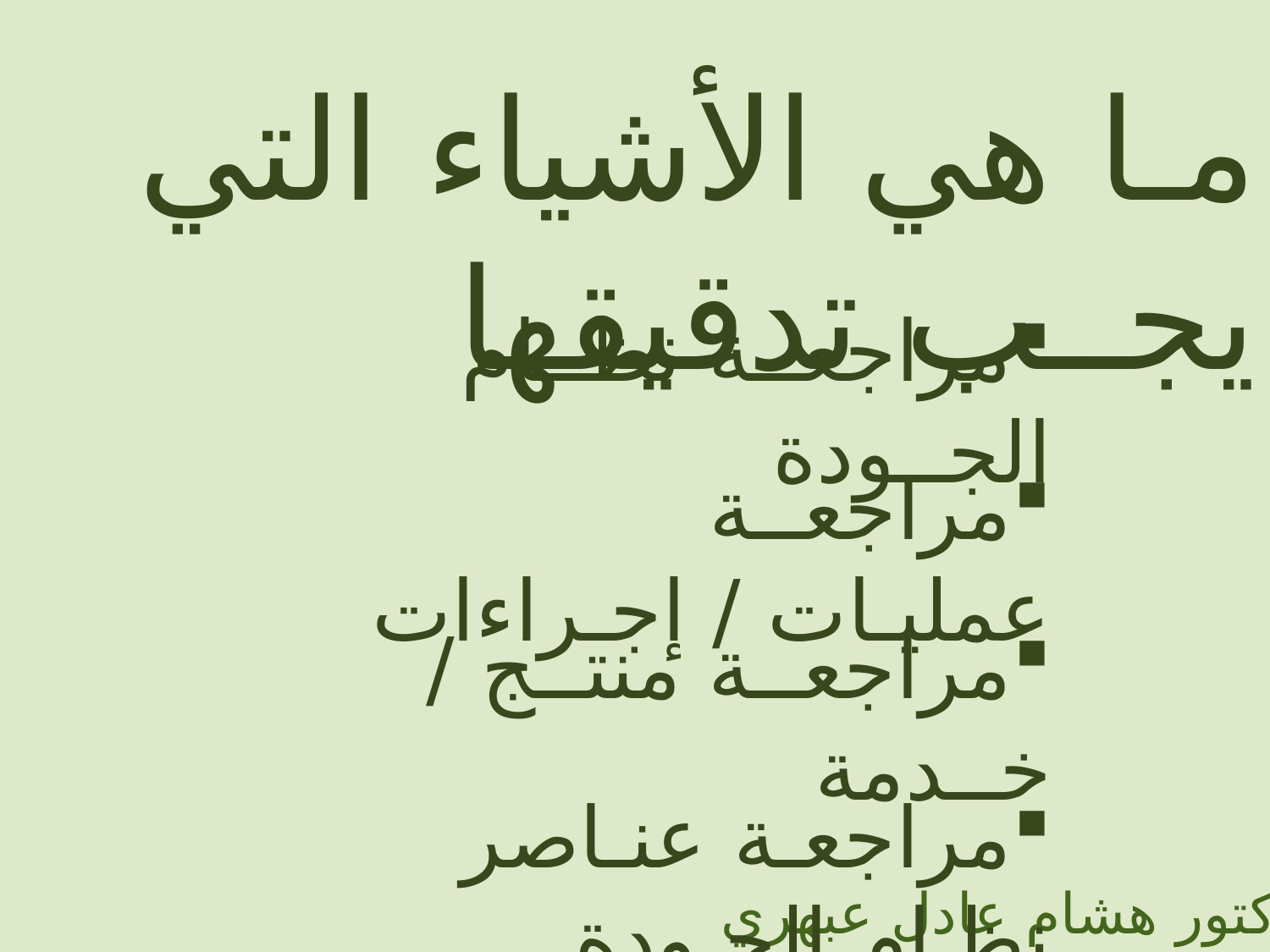

مـا هي الأشياء التي يجــب تدقيقها
مراجعــة نظــام الجــودة
مراجعــة عمليـات / إجـراءات
مراجعــة منتــج / خــدمة
مراجعـة عنـاصر نظـام الجـودة
الدكتور هشام عادل عبهري